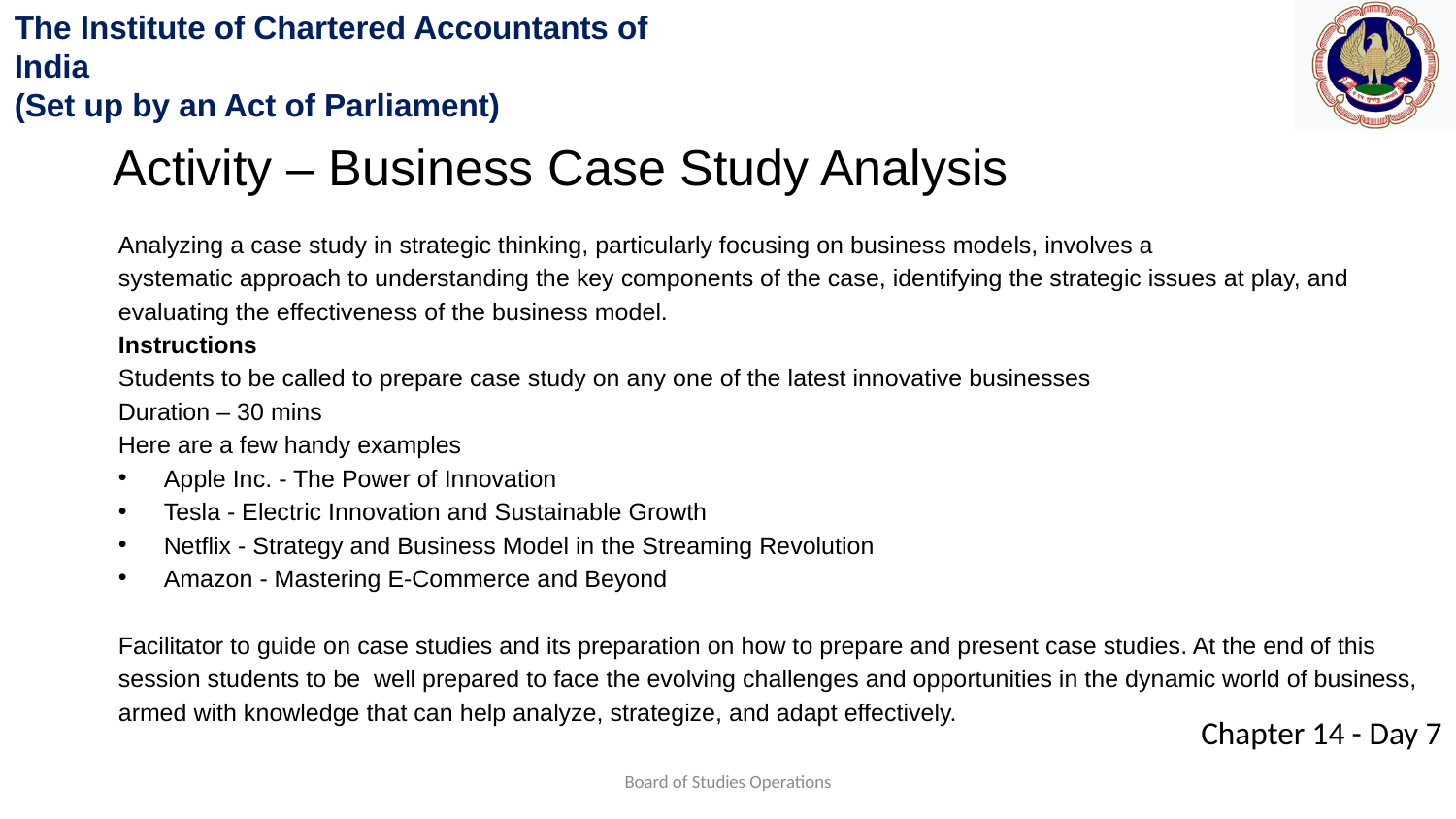

Activity – Business Case Study Analysis
Analyzing a case study in strategic thinking, particularly focusing on business models, involves a
systematic approach to understanding the key components of the case, identifying the strategic issues at play, and evaluating the effectiveness of the business model.
Instructions
Students to be called to prepare case study on any one of the latest innovative businesses
Duration – 30 mins
Here are a few handy examples
Apple Inc. - The Power of Innovation
Tesla - Electric Innovation and Sustainable Growth
Netflix - Strategy and Business Model in the Streaming Revolution
Amazon - Mastering E-Commerce and Beyond

Facilitator to guide on case studies and its preparation on how to prepare and present case studies. At the end of this session students to be  well prepared to face the evolving challenges and opportunities in the dynamic world of business, armed with knowledge that can help analyze, strategize, and adapt effectively.

Board of Studies Operations